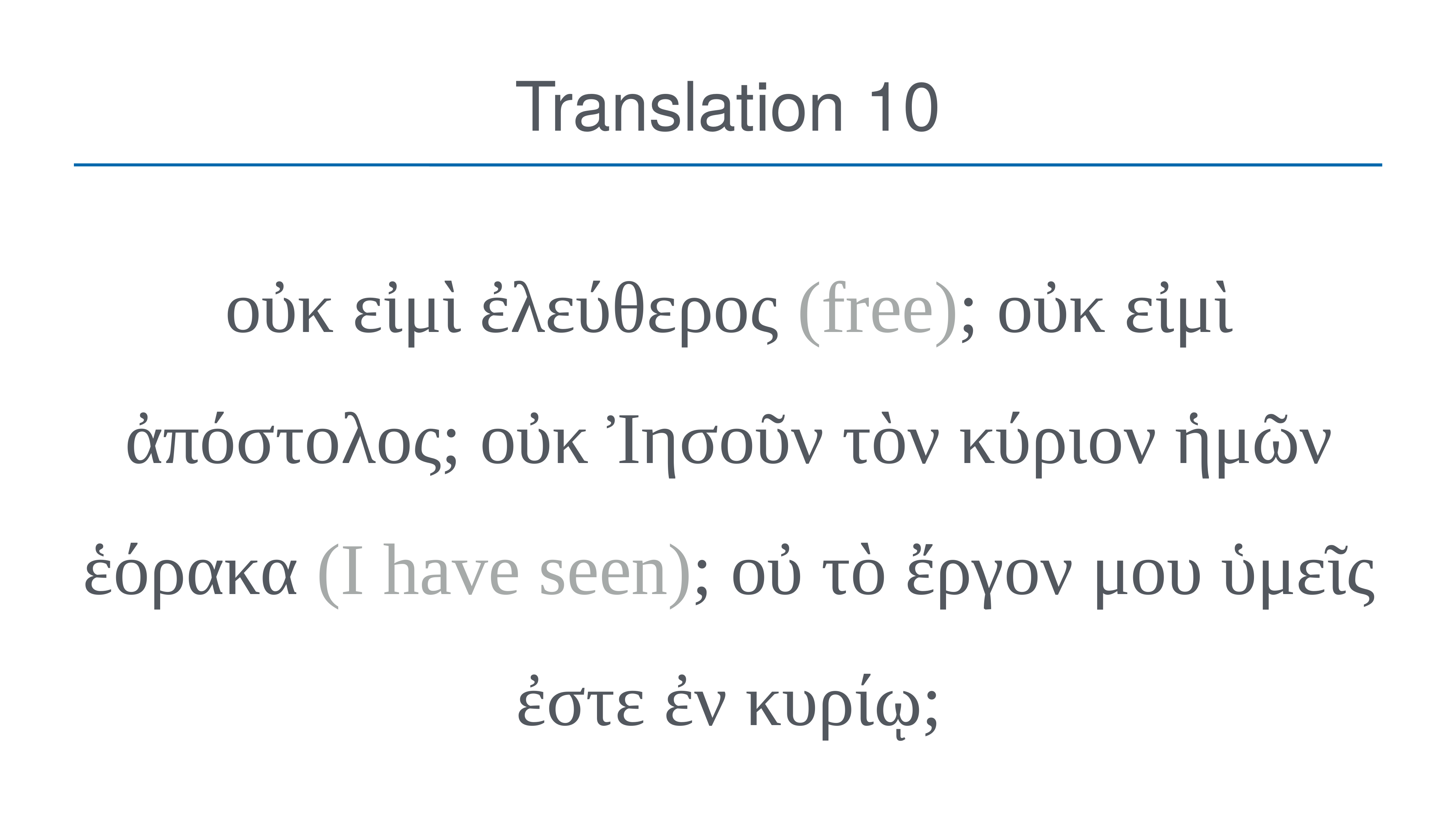

# Translation 10
οὐκ εἰμὶ ἐλεύθερος (free); οὐκ εἰμὶ ἀπόστολος; οὐκ Ἰησοῦν τὸν κύριον ἡμῶν ἑόρακα (I have seen); οὐ τὸ ἔργον μου ὑμεῖς ἐστε ἐν κυρίῳ;